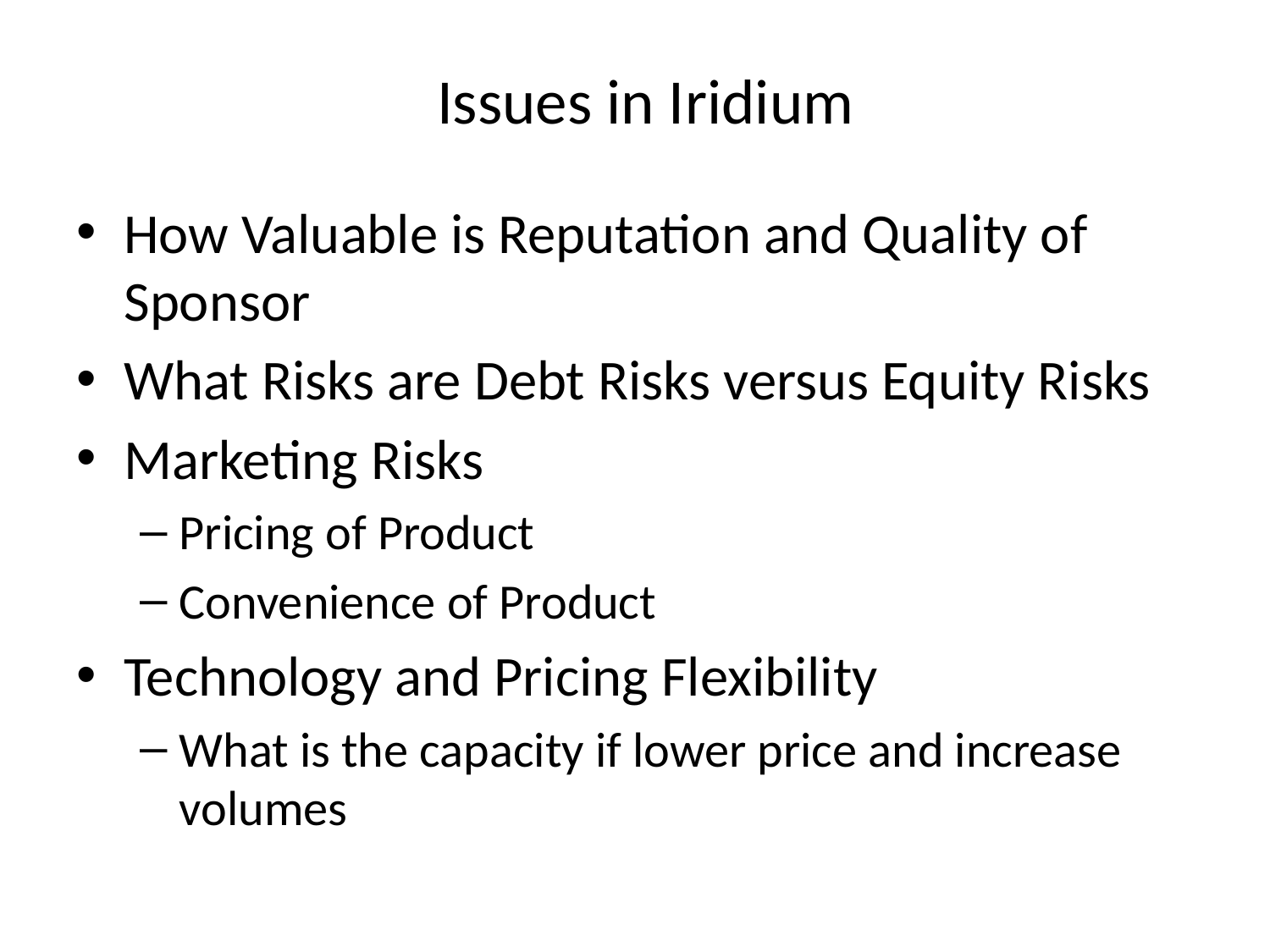

# Issues in Iridium
How Valuable is Reputation and Quality of Sponsor
What Risks are Debt Risks versus Equity Risks
Marketing Risks
Pricing of Product
Convenience of Product
Technology and Pricing Flexibility
What is the capacity if lower price and increase volumes